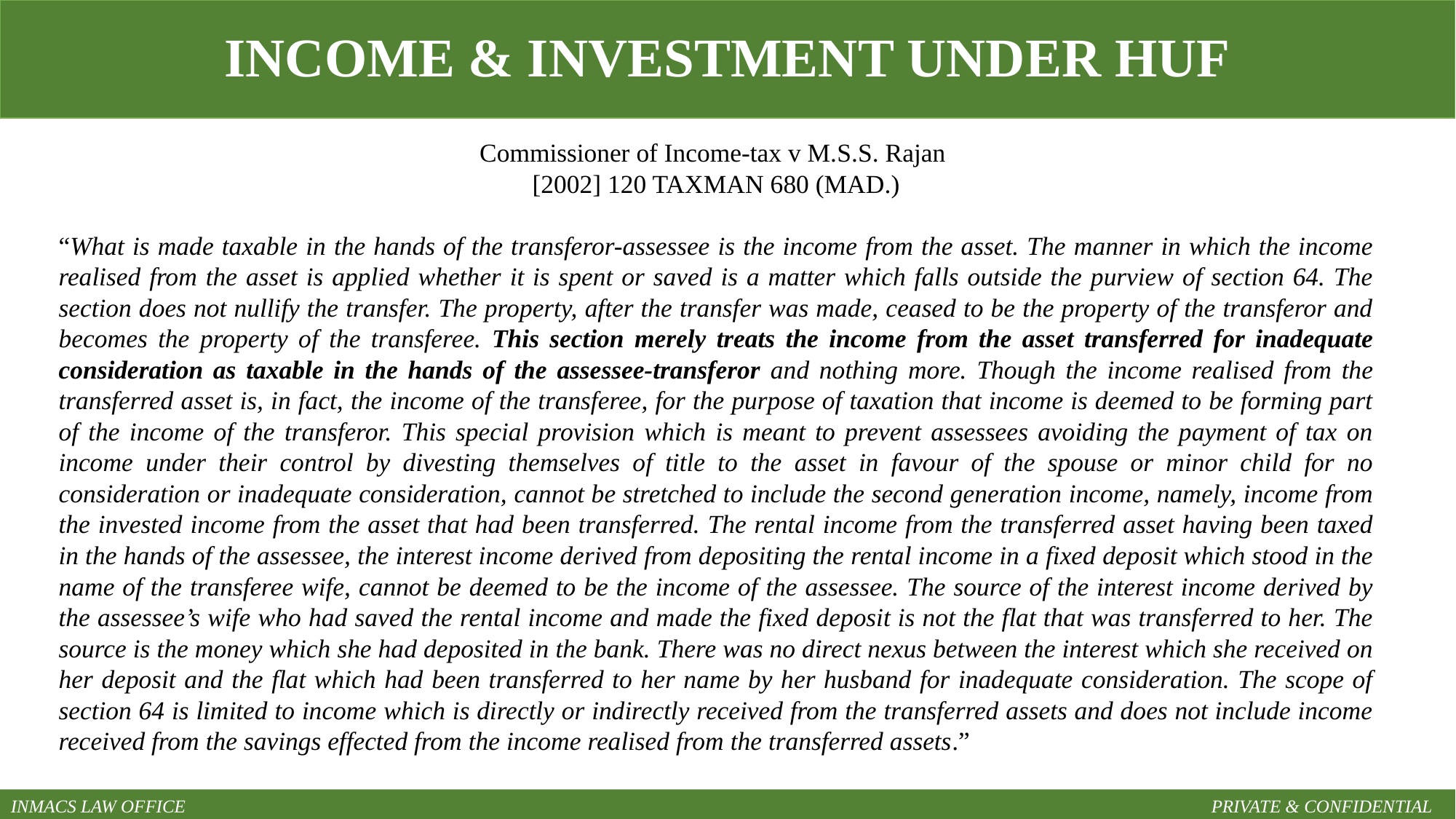

INCOME & INVESTMENT UNDER HUF
Commissioner of Income-tax v M.S.S. Rajan
[2002] 120 TAXMAN 680 (MAD.)

“What is made taxable in the hands of the transferor-assessee is the income from the asset. The manner in which the income realised from the asset is applied whether it is spent or saved is a matter which falls outside the purview of section 64. The section does not nullify the transfer. The property, after the transfer was made, ceased to be the property of the transferor and becomes the property of the transferee. This section merely treats the income from the asset transferred for inadequate consideration as taxable in the hands of the assessee-transferor and nothing more. Though the income realised from the transferred asset is, in fact, the income of the transferee, for the purpose of taxation that income is deemed to be forming part of the income of the transferor. This special provision which is meant to prevent assessees avoiding the payment of tax on income under their control by divesting themselves of title to the asset in favour of the spouse or minor child for no consideration or inadequate consideration, cannot be stretched to include the second generation income, namely, income from the invested income from the asset that had been transferred. The rental income from the transferred asset having been taxed in the hands of the assessee, the interest income derived from depositing the rental income in a fixed deposit which stood in the name of the transferee wife, cannot be deemed to be the income of the assessee. The source of the interest income derived by the assessee’s wife who had saved the rental income and made the fixed deposit is not the flat that was transferred to her. The source is the money which she had deposited in the bank. There was no direct nexus between the interest which she received on her deposit and the flat which had been transferred to her name by her husband for inadequate consideration. The scope of section 64 is limited to income which is directly or indirectly received from the transferred assets and does not include income received from the savings effected from the income realised from the transferred assets.”
INMACS LAW OFFICE										PRIVATE & CONFIDENTIAL